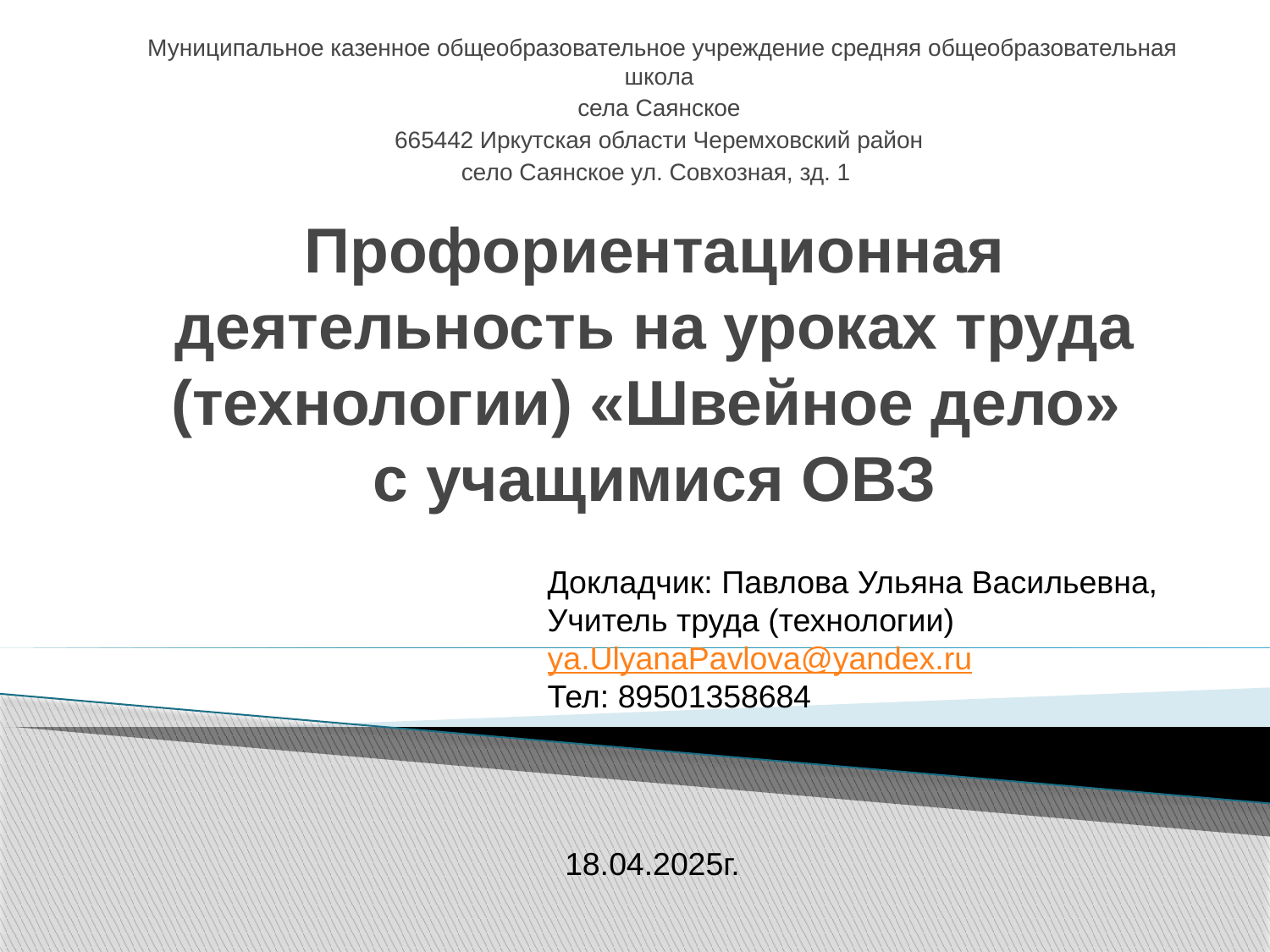

Муниципальное казенное общеобразовательное учреждение средняя общеобразовательная школа
села Саянское
665442 Иркутская области Черемховский район
село Саянское ул. Совхозная, зд. 1
# Профориентационная деятельность на уроках труда (технологии) «Швейное дело» с учащимися ОВЗ
Докладчик: Павлова Ульяна Васильевна,
Учитель труда (технологии)
ya.UlyanaPavlova@yandex.ru
Тел: 89501358684
18.04.2025г.